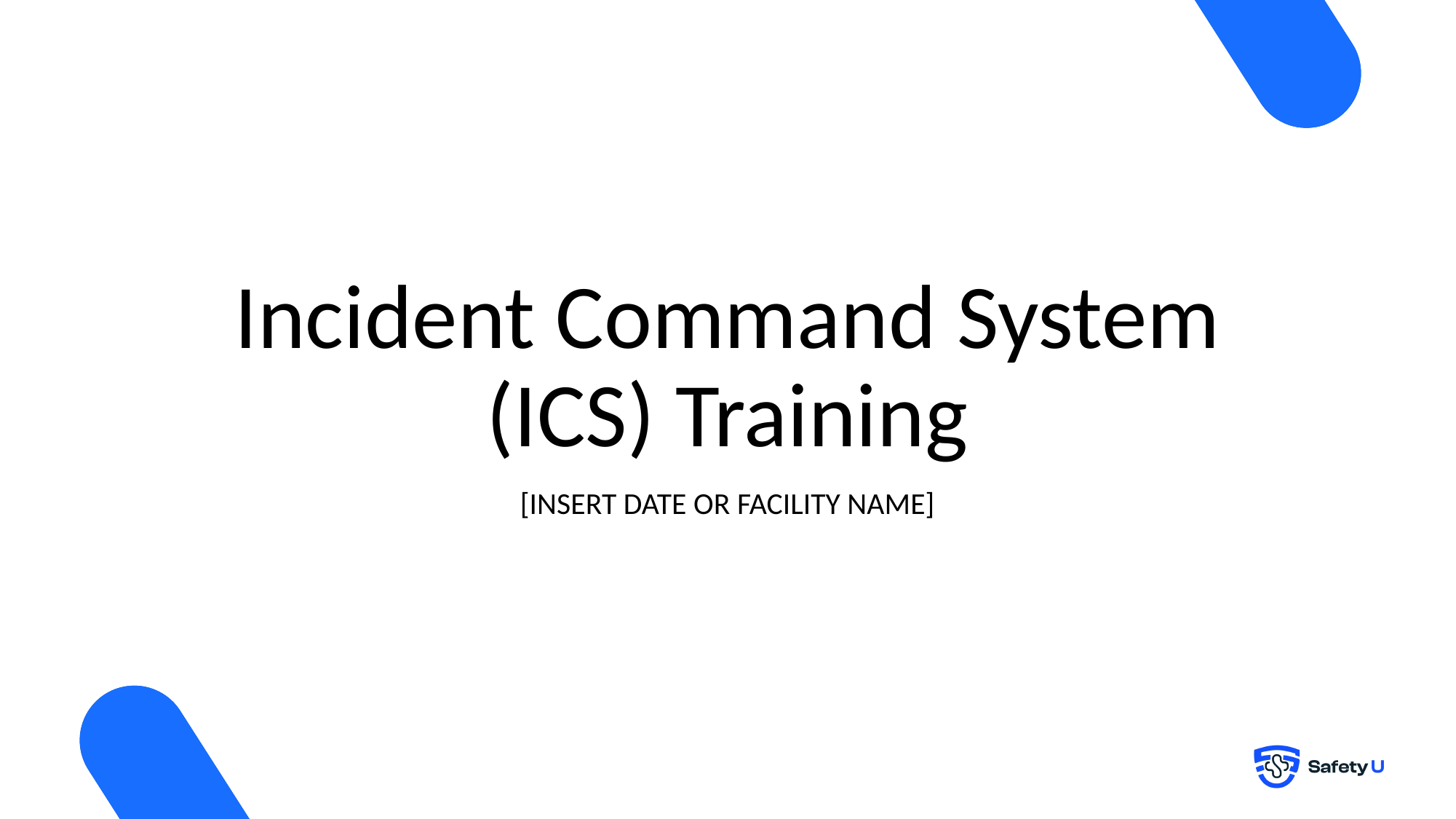

# Incident Command System (ICS) Training
[INSERT DATE OR FACILITY NAME]